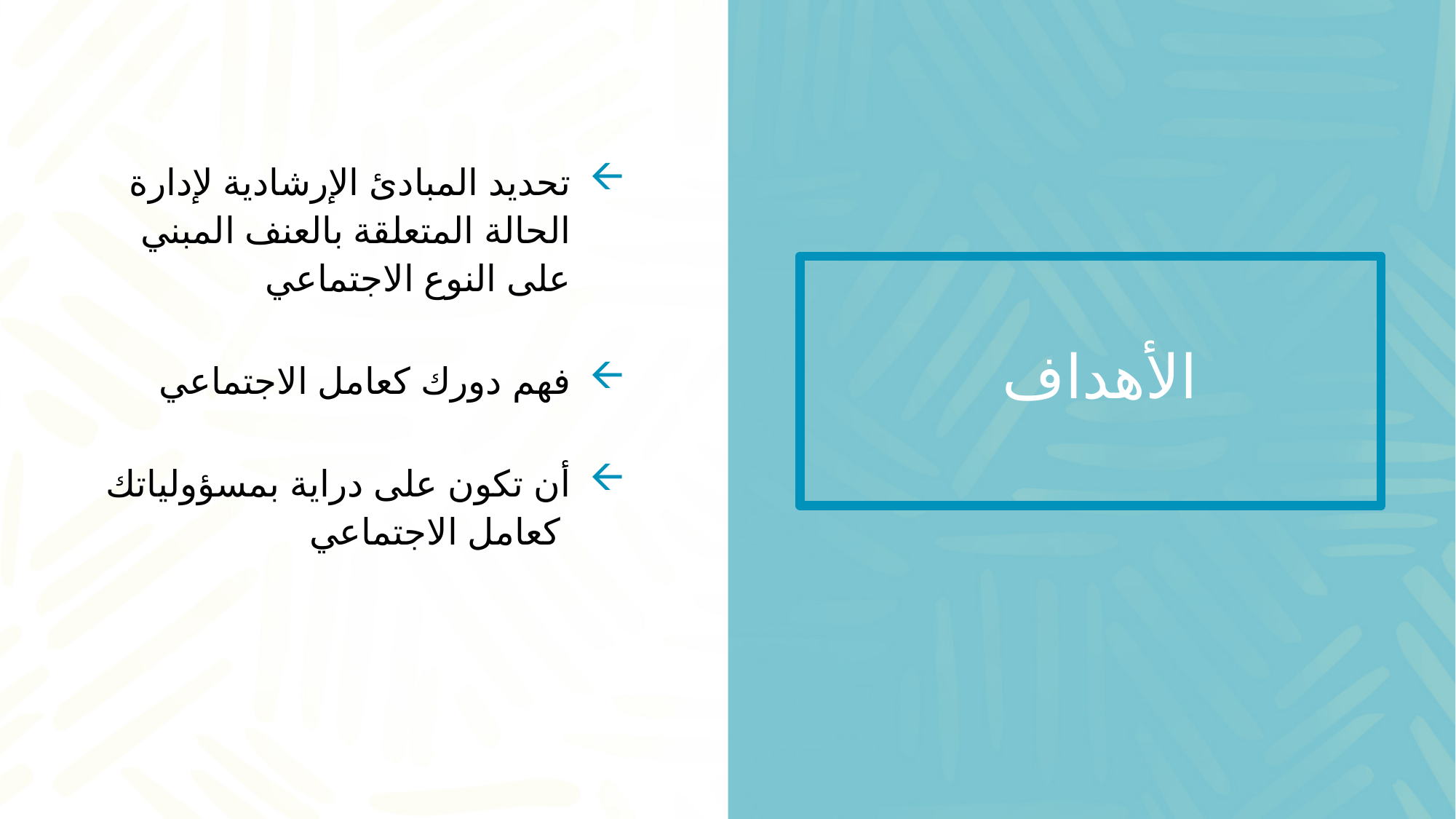

تحديد المبادئ الإرشادية لإدارة الحالة المتعلقة بالعنف المبني على النوع الاجتماعي
فهم دورك كعامل الاجتماعي
أن تكون على دراية بمسؤولياتك  كعامل الاجتماعي

# الأهداف